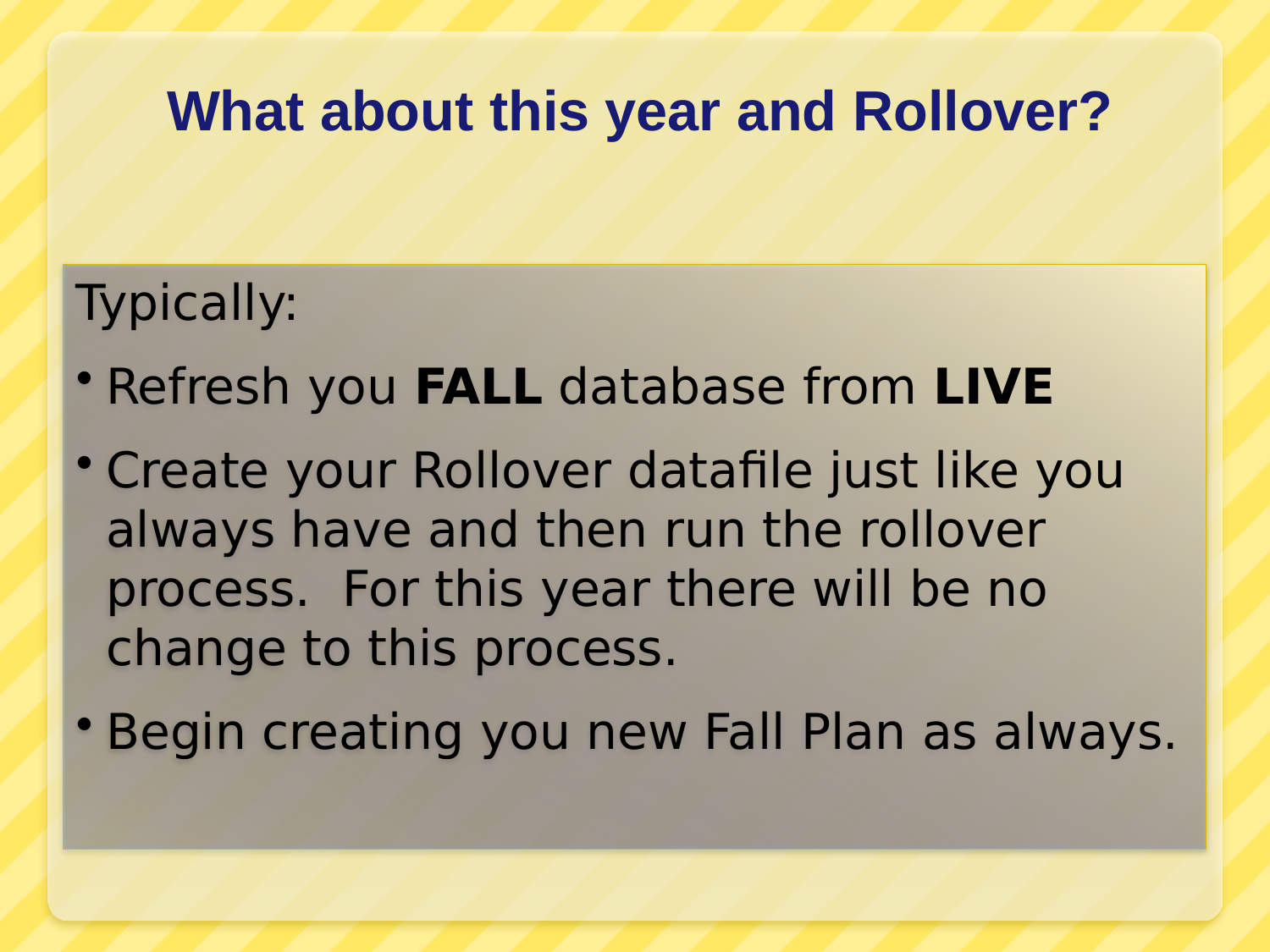

# What about this year and Rollover?
Typically:
Refresh you FALL database from LIVE
Create your Rollover datafile just like you always have and then run the rollover process.  For this year there will be no change to this process.
Begin creating you new Fall Plan as always.